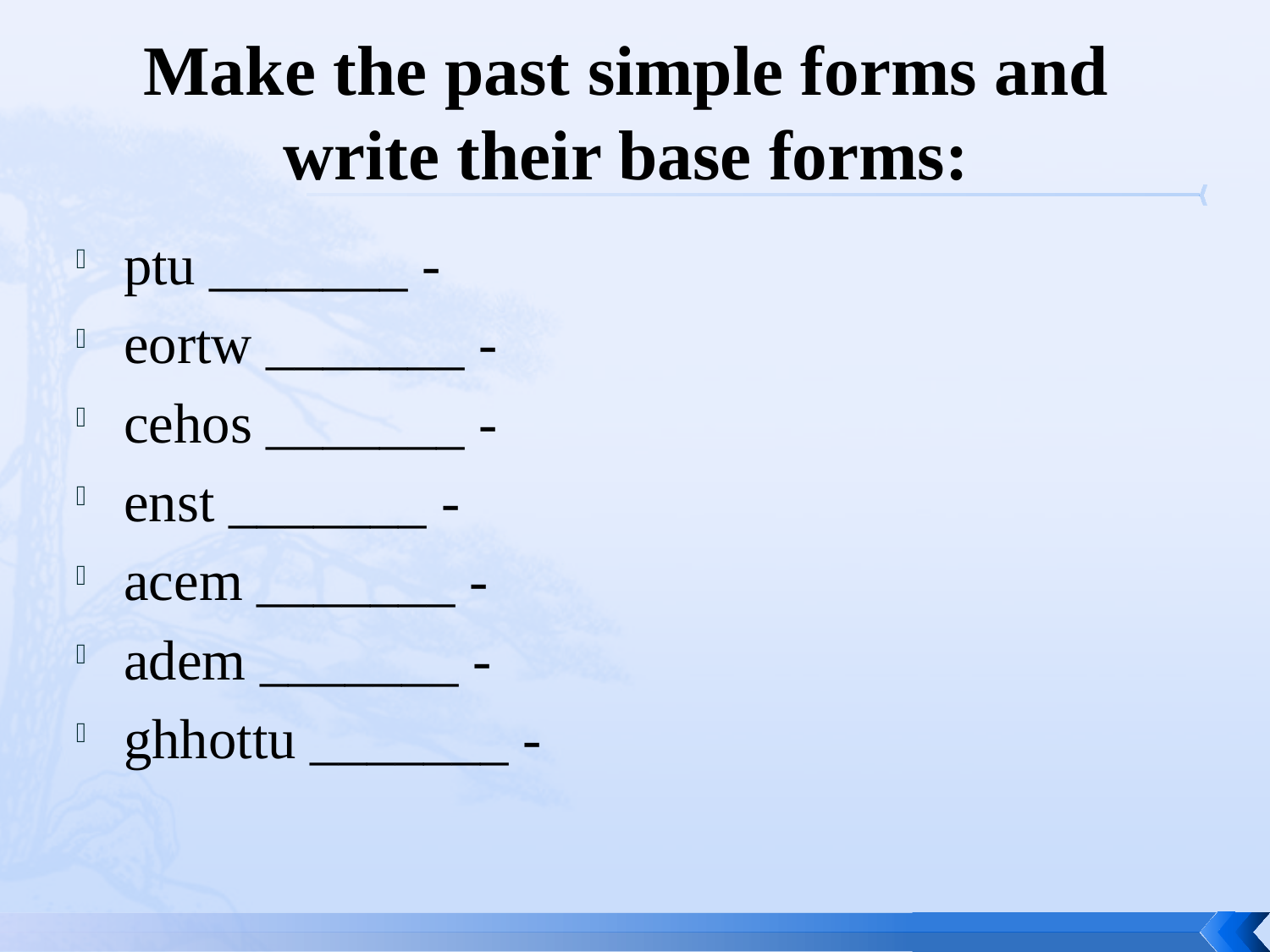

# Make the past simple forms and write their base forms:
ptu _______ -
eortw _______ -
cehos _______ -
enst _______ -
acem _______ -
adem _______ -
ghhottu _______ -